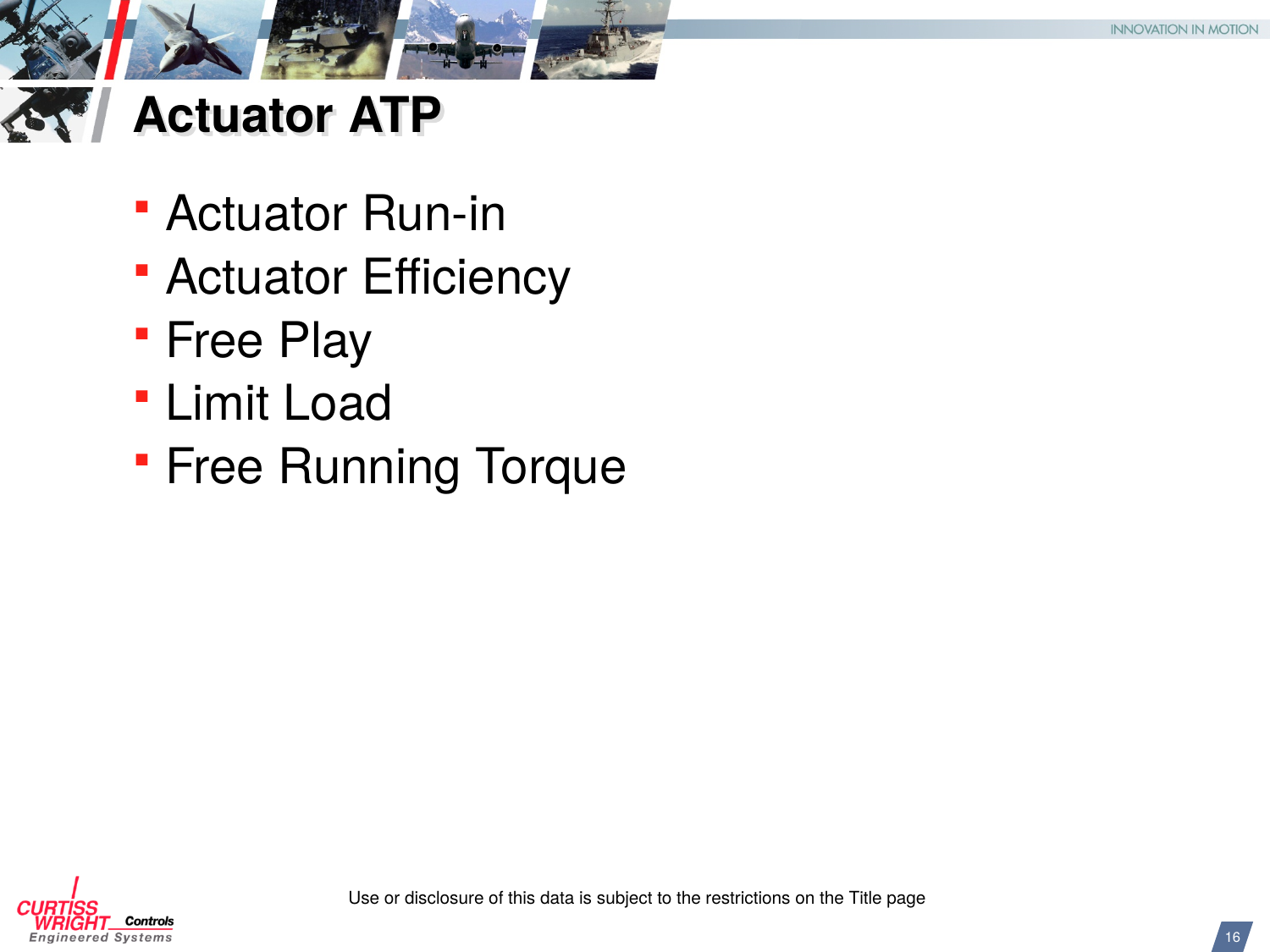

# Actuator ATP
Actuator Run-in
Actuator Efficiency
Free Play
Limit Load
Free Running Torque
16